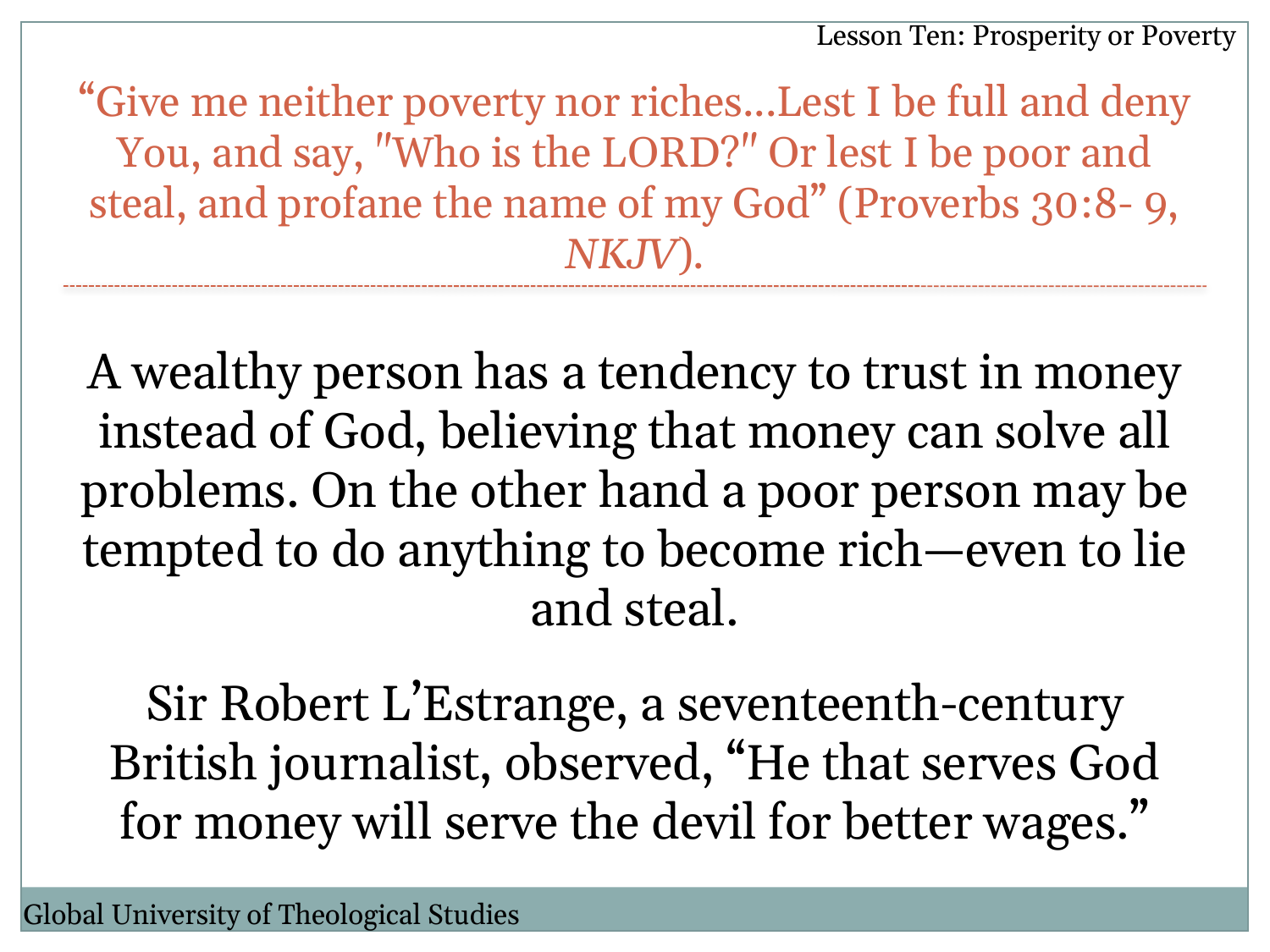

Lesson Ten: Prosperity or Poverty
“Give me neither poverty nor riches...Lest I be full and deny You, and say, "Who is the LORD?" Or lest I be poor and steal, and profane the name of my God” (Proverbs 30:8- 9, NKJV).
A wealthy person has a tendency to trust in money instead of God, believing that money can solve all problems. On the other hand a poor person may be tempted to do anything to become rich—even to lie and steal.
Sir Robert L’Estrange, a seventeenth-century British journalist, observed, “He that serves God for money will serve the devil for better wages.”
Global University of Theological Studies